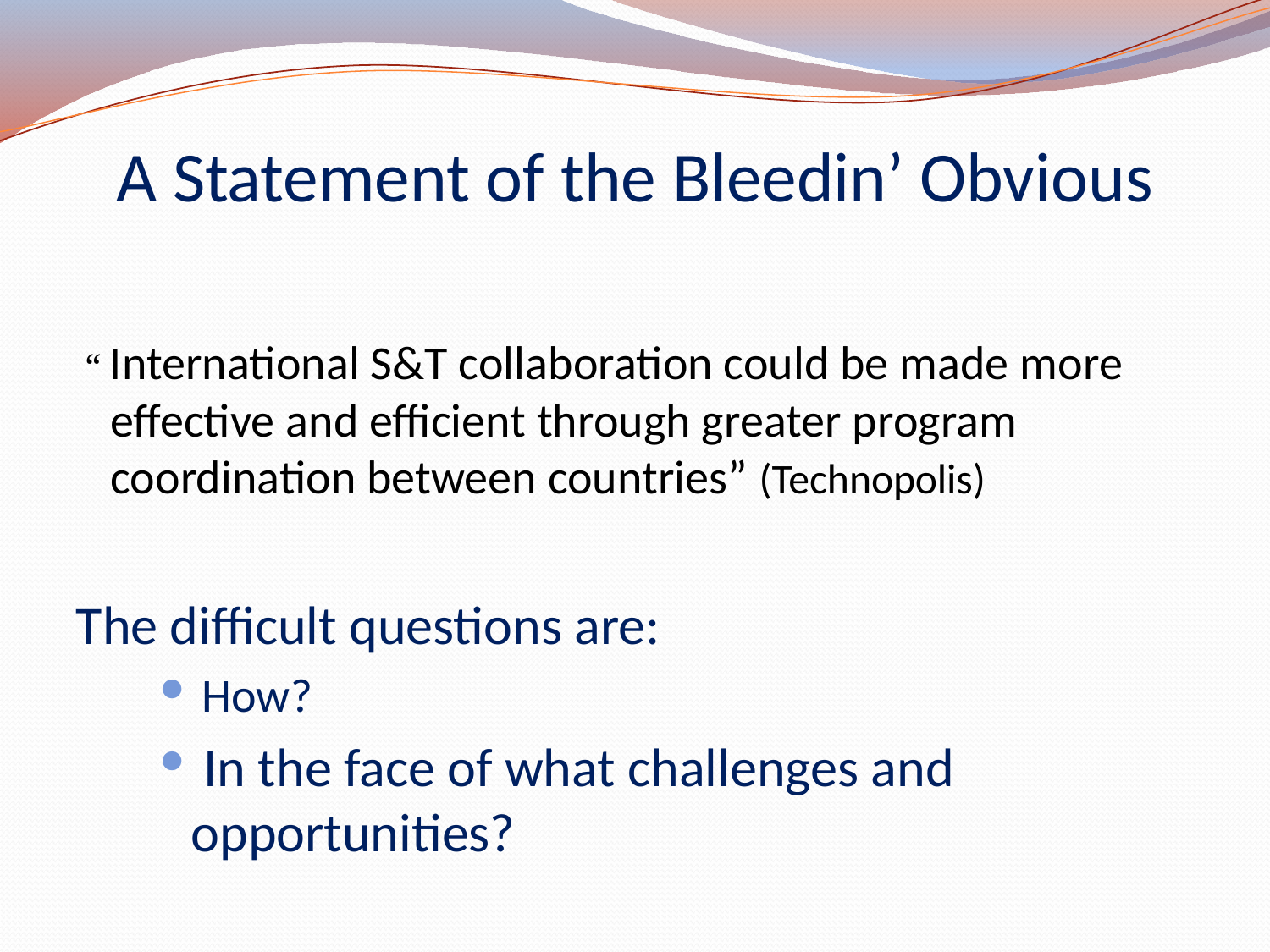

# A Statement of the Bleedin’ Obvious
 “ International S&T collaboration could be made more effective and efficient through greater program coordination between countries” (Technopolis)

The difficult questions are:
 How?
 In the face of what challenges and opportunities?